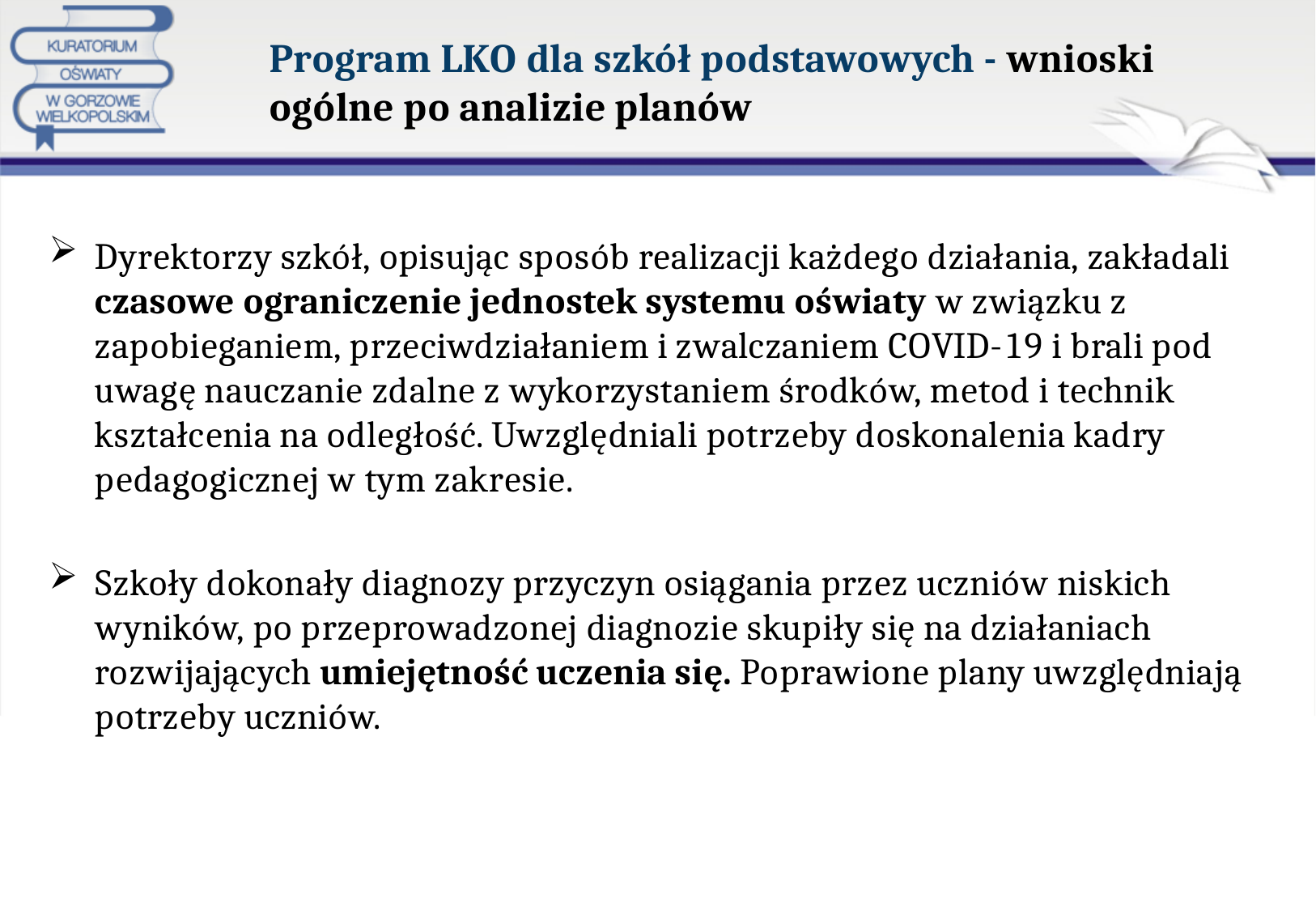

# Program LKO dla szkół podstawowych - wnioski ogólne po analizie planów
Dyrektorzy szkół, opisując sposób realizacji każdego działania, zakładali czasowe ograniczenie jednostek systemu oświaty w związku z zapobieganiem, przeciwdziałaniem i zwalczaniem COVID-19 i brali pod uwagę nauczanie zdalne z wykorzystaniem środków, metod i technik kształcenia na odległość. Uwzględniali potrzeby doskonalenia kadry pedagogicznej w tym zakresie.

Szkoły dokonały diagnozy przyczyn osiągania przez uczniów niskich wyników, po przeprowadzonej diagnozie skupiły się na działaniach rozwijających umiejętność uczenia się. Poprawione plany uwzględniają potrzeby uczniów.